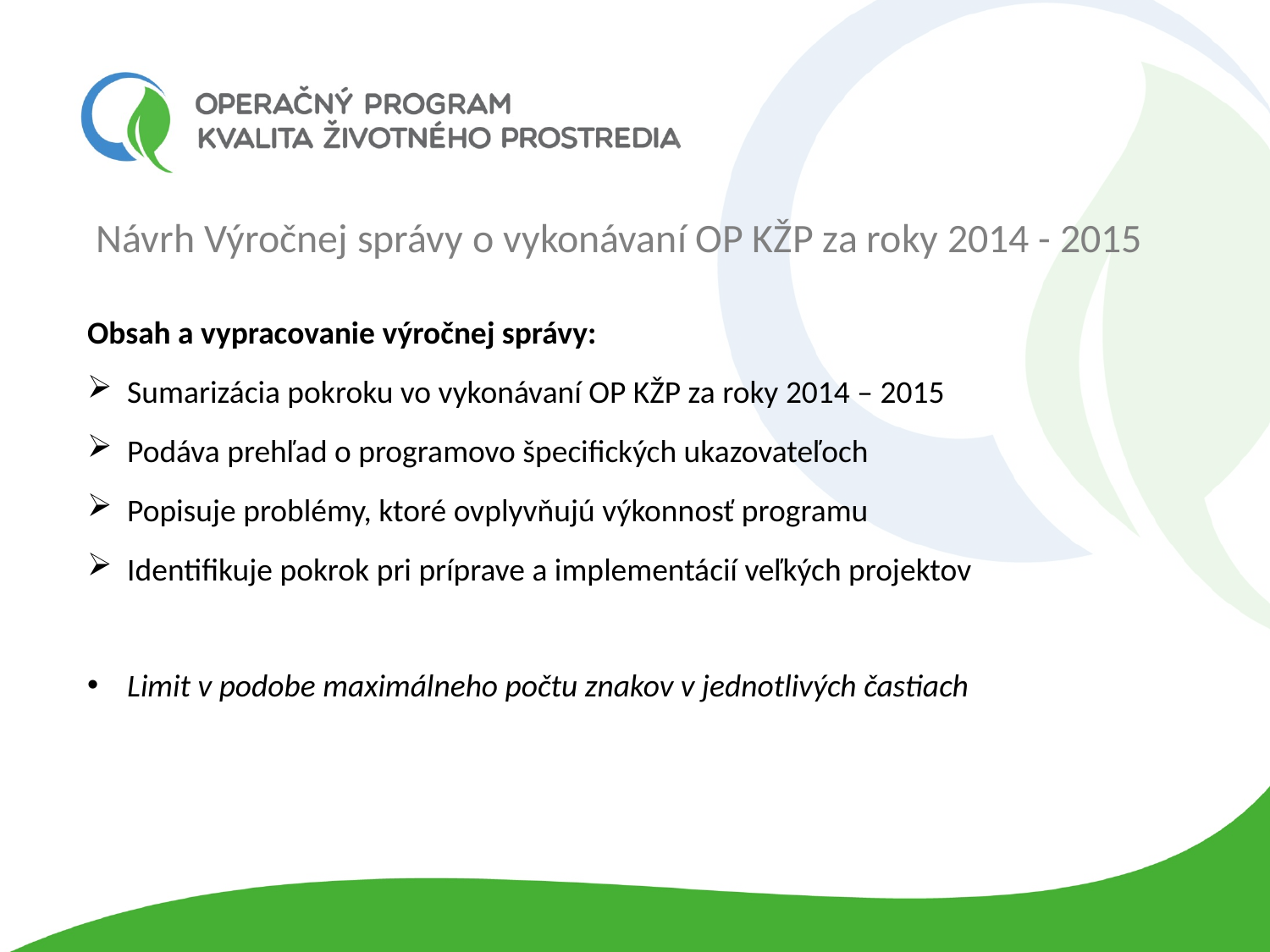

Návrh Výročnej správy o vykonávaní OP KŽP za roky 2014 - 2015
Obsah a vypracovanie výročnej správy:
Sumarizácia pokroku vo vykonávaní OP KŽP za roky 2014 – 2015
Podáva prehľad o programovo špecifických ukazovateľoch
Popisuje problémy, ktoré ovplyvňujú výkonnosť programu
Identifikuje pokrok pri príprave a implementácií veľkých projektov
Limit v podobe maximálneho počtu znakov v jednotlivých častiach